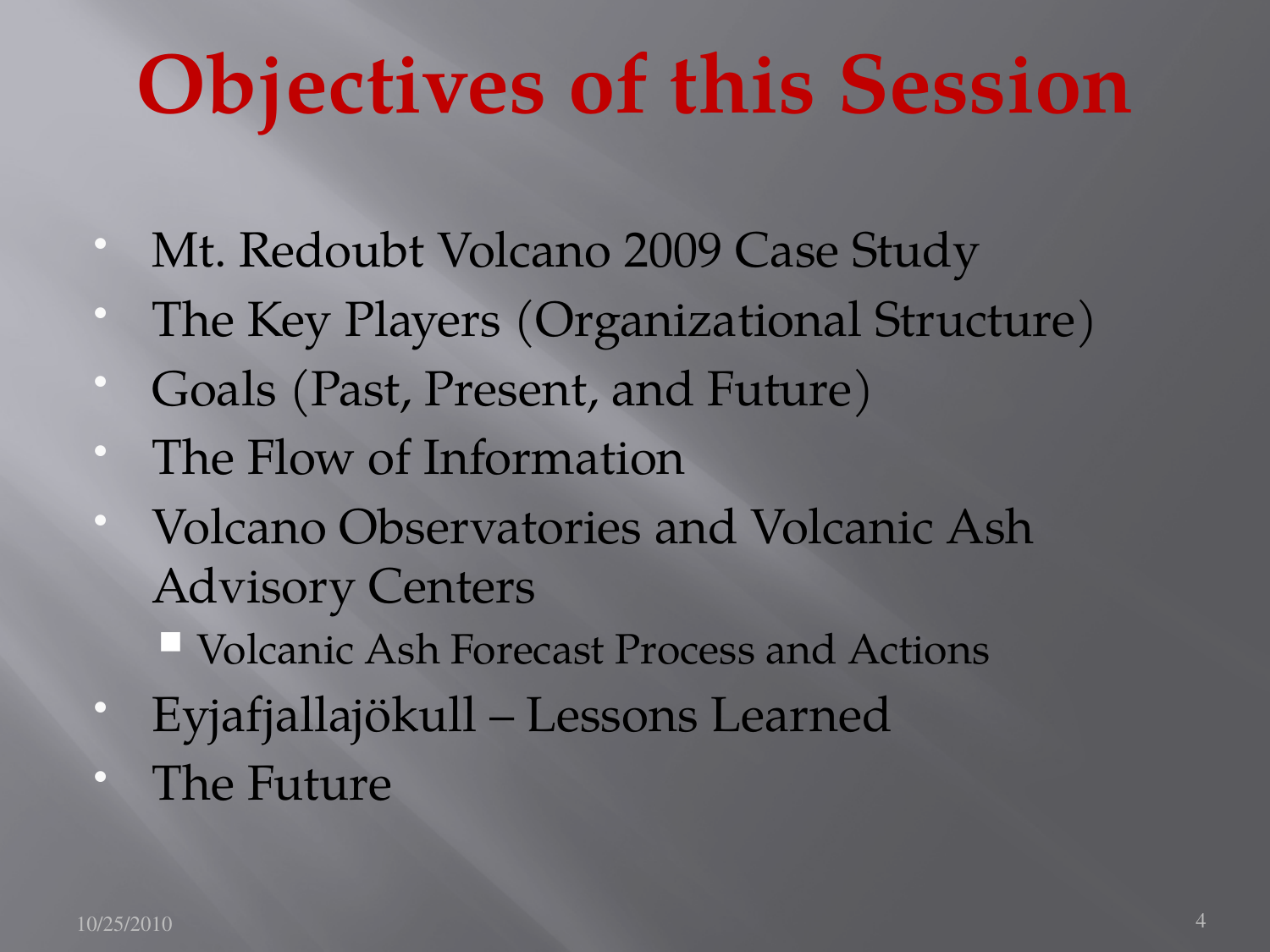

# Objectives of this Session
Mt. Redoubt Volcano 2009 Case Study
The Key Players (Organizational Structure)
Goals (Past, Present, and Future)
The Flow of Information
Volcano Observatories and Volcanic Ash Advisory Centers
Volcanic Ash Forecast Process and Actions
Eyjafjallajökull – Lessons Learned
The Future

10/25/2010
4